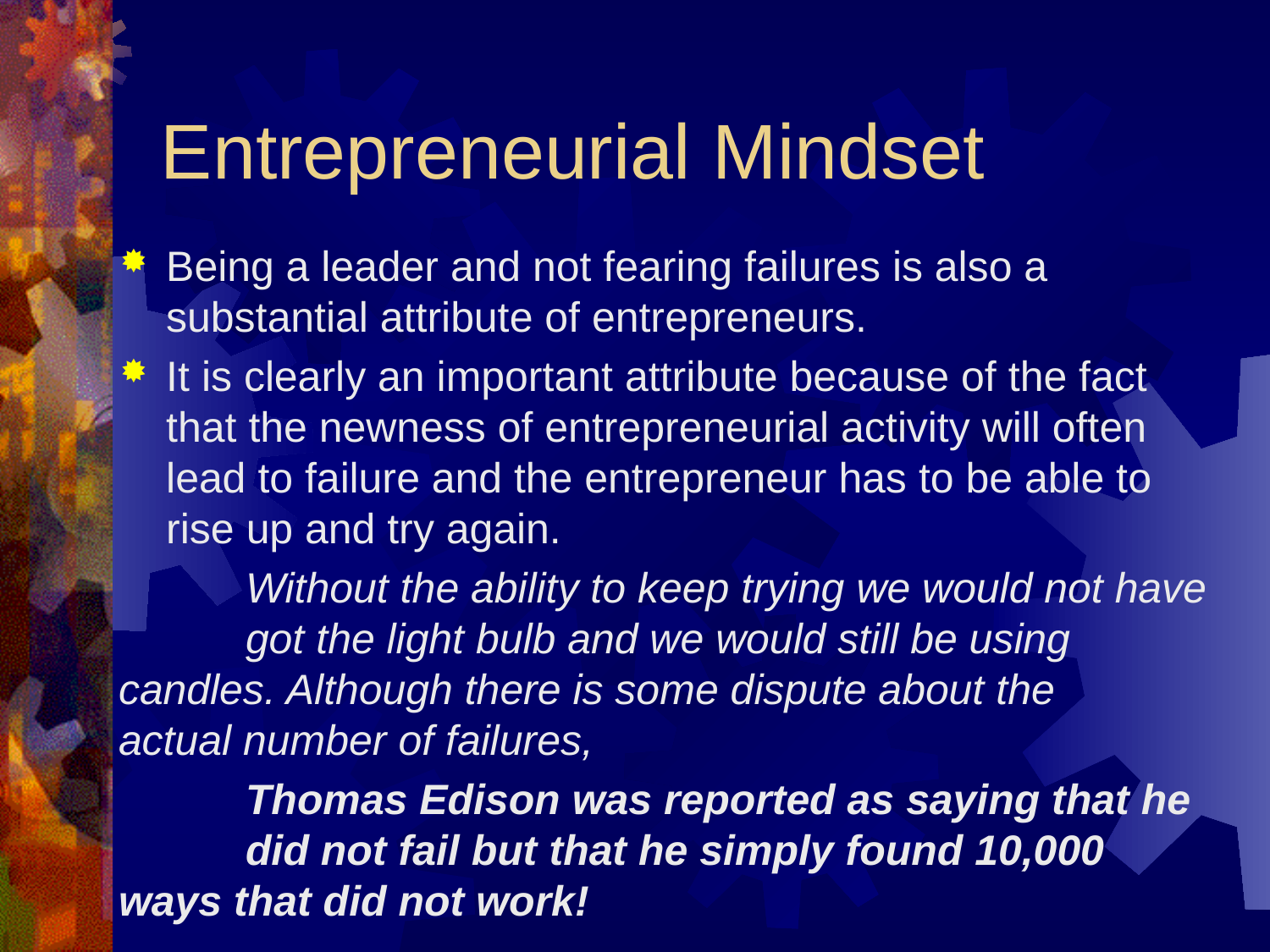

# Entrepreneurial Mindset
Being a leader and not fearing failures is also a substantial attribute of entrepreneurs.
It is clearly an important attribute because of the fact that the newness of entrepreneurial activity will often lead to failure and the entrepreneur has to be able to rise up and try again.
	Without the ability to keep trying we would not have 	got the light bulb and we would still be using 	candles. Although there is some dispute about the 	actual number of failures,
	Thomas Edison was reported as saying that he 	did not fail but that he simply found 10,000 	ways that did not work!